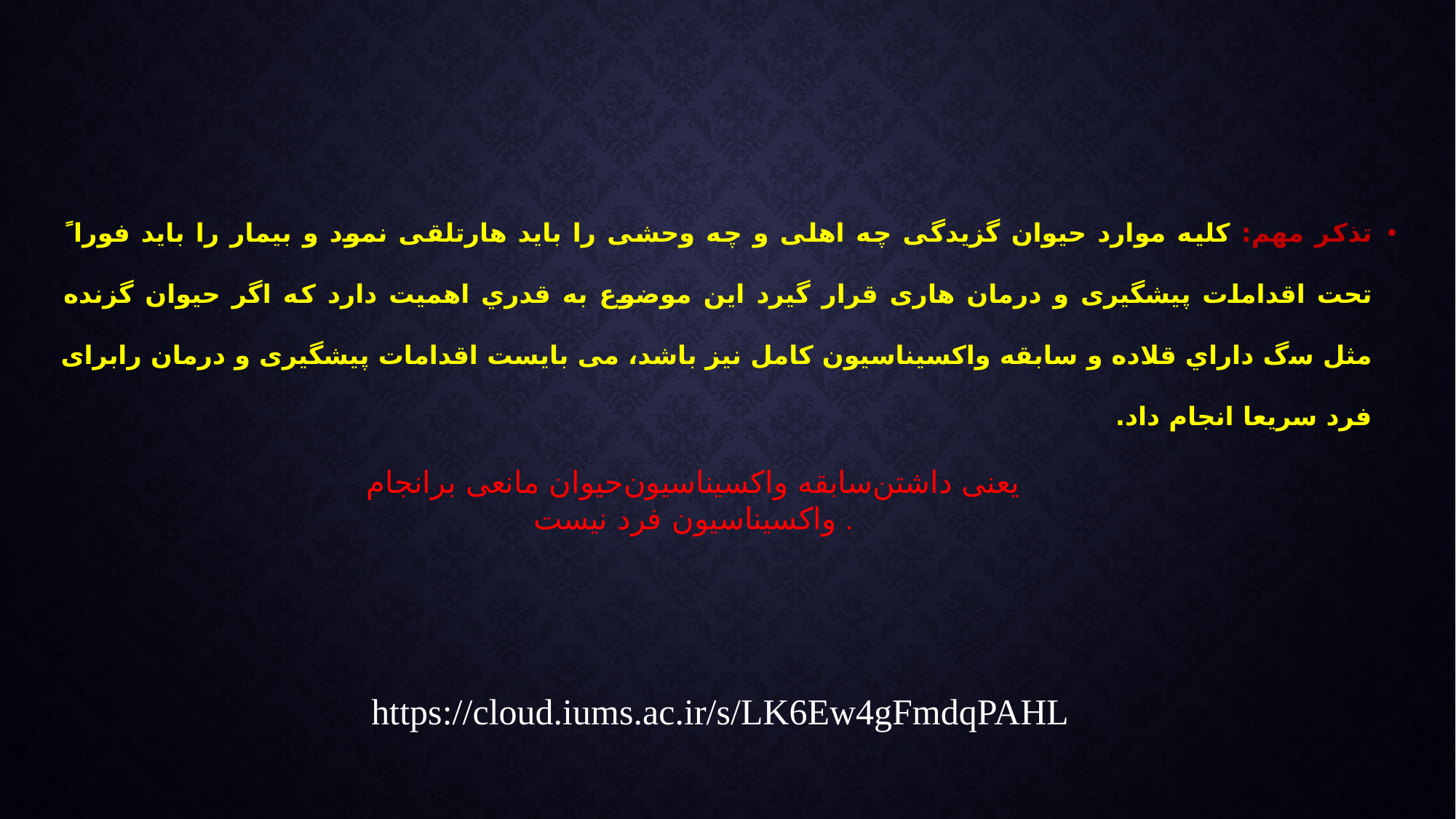

# تذکر ﻣﻬﻢ: کلیه ﻣﻮارد ﺣﯿﻮان گزیدگی چه اهلی و چه وحشی را ﺑﺎﯾﺪ ﻫﺎرتلقی ﻧﻤﻮد و ﺑﯿﻤﺎر را ﺑﺎﯾﺪ ﻓﻮرا ً ﺗﺤﺖ اﻗﺪاﻣﺎت پیشگیری و درمان هاری قرار گیرد اﯾﻦ ﻣﻮﺿﻮع ﺑﻪ ﻗﺪري اﻫﻤﯿﺖ دارد که اگر ﺣﯿﻮان گزنده ﻣﺜﻞ ﺳگ داراي ﻗﻼده و سابقه واکسیناسیون کامل نیز باشد، می بایست اقدامات پیشگیری و درمان رابرای فرد سریعا انجام داد.
یعنی داﺷﺘﻦﺳﺎﺑﻘﻪ واکسیناسیونﺣﯿﻮان مانعی برانجام واکسیناسیون فرد نیست .
https://cloud.iums.ac.ir/s/LK6Ew4gFmdqPAHL